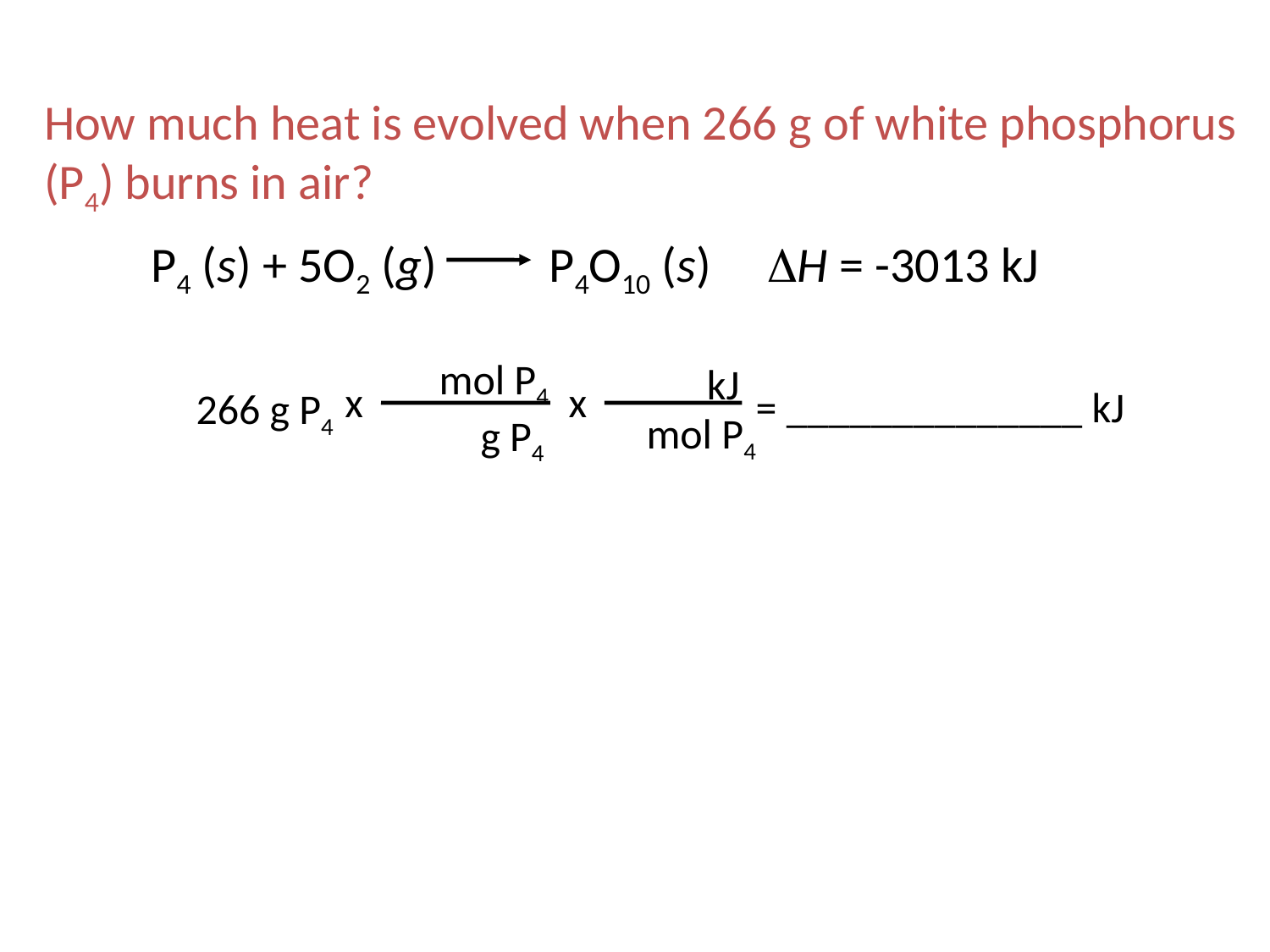

How much heat is evolved when 266 g of white phosphorus (P4) burns in air?
P4 (s) + 5O2 (g)          P4O10 (s)     ΔH = -3013 kJ

    mol P4
          g P4

x
          kJ
    mol P4

x
= ______________ kJ
266 g P4